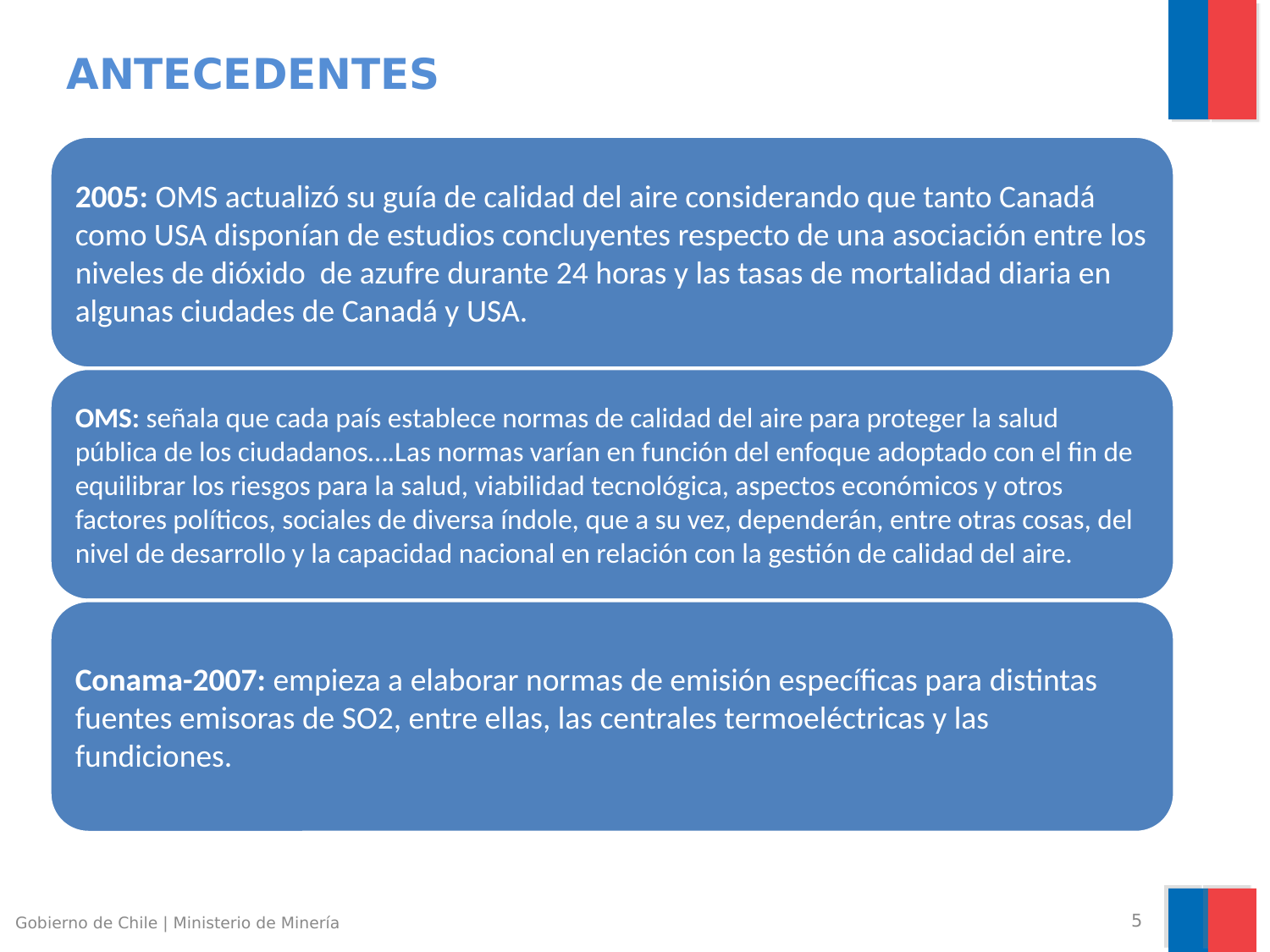

ANTECEDENTES
2005: OMS actualizó su guía de calidad del aire considerando que tanto Canadá como USA disponían de estudios concluyentes respecto de una asociación entre los niveles de dióxido  de azufre durante 24 horas y las tasas de mortalidad diaria en algunas ciudades de Canadá y USA.
OMS: señala que cada país establece normas de calidad del aire para proteger la salud pública de los ciudadanos….Las normas varían en función del enfoque adoptado con el fin de  equilibrar los riesgos para la salud, viabilidad tecnológica, aspectos económicos y otros factores políticos, sociales de diversa índole, que a su vez, dependerán, entre otras cosas, del nivel de desarrollo y la capacidad nacional en relación con la gestión de calidad del aire.
Conama-2007: empieza a elaborar normas de emisión específicas para distintas fuentes emisoras de SO2, entre ellas, las centrales termoeléctricas y las fundiciones.
Gobierno de Chile | Ministerio de Minería
5